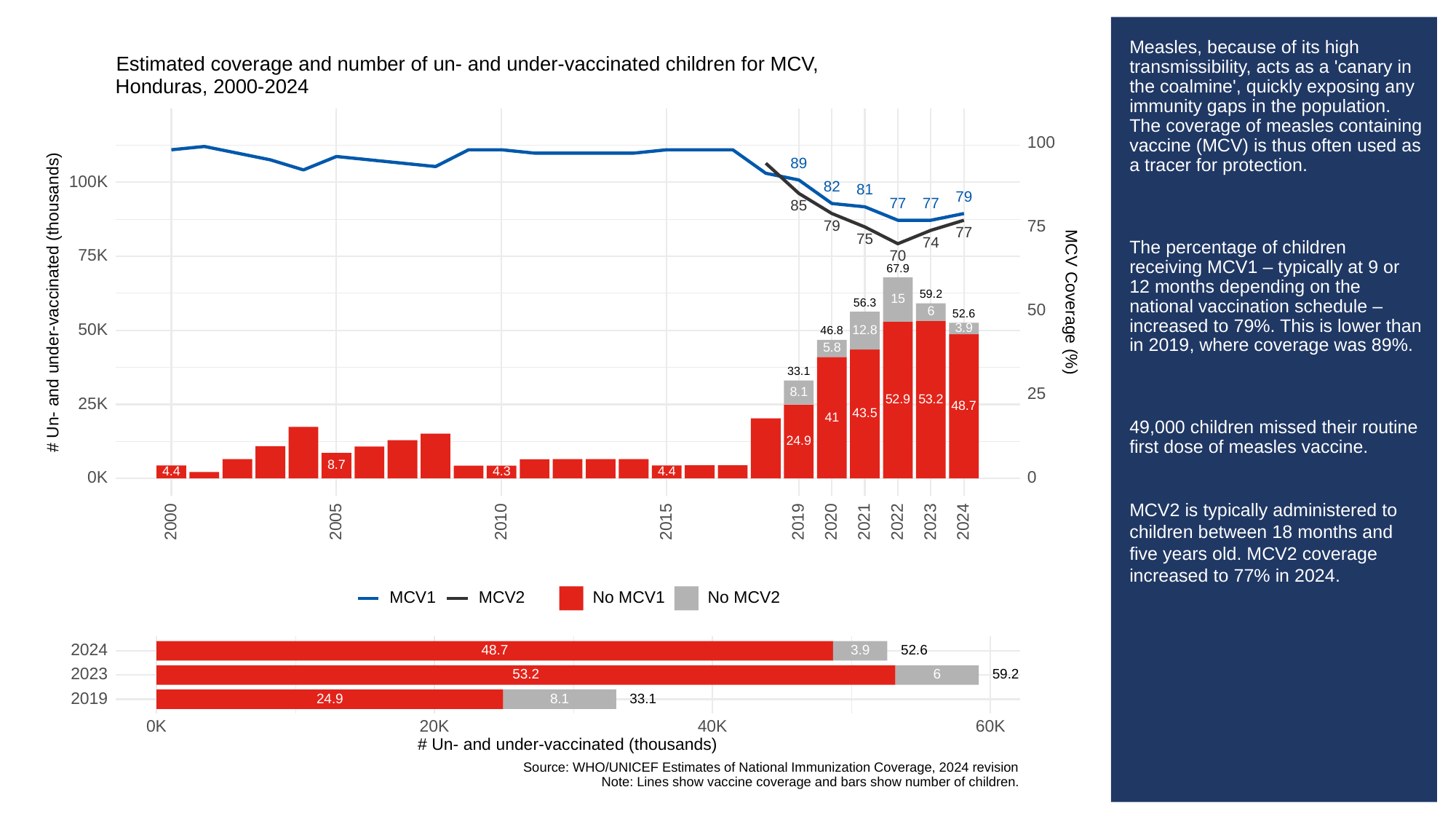

# Measles, because of its high transmissibility, acts as a 'canary in the coalmine', quickly exposing any immunity gaps in the population. The coverage of measles containing vaccine (MCV) is thus often used as a tracer for protection.

The percentage of children receiving MCV1 – typically at 9 or 12 months depending on the national vaccination schedule – increased to 79%. This is lower than in 2019, where coverage was 89%.

49,000 children missed their routine first dose of measles vaccine.

MCV2 is typically administered to children between 18 months and five years old. MCV2 coverage increased to 77% in 2024.

Estimated coverage and number of un- and under-vaccinated children for MCV,
Honduras, 2000-2024

100

89

100K
82

81
79
77
77
85

79
75
77
75
74
75K
70

67.9

59.2

# Un- and under-vaccinated (thousands)
MCV Coverage (%)
15
56.3

50
6
52.6

3.9
50K
12.8
46.8

5.8

33.1

8.1
25
53.2
52.9
25K
48.7

43.5
41

24.9

8.7

4.3
4.4
4.4

0K
0

2023
2000
2005
2010
2015
2019
2020
2021
2022
2024

MCV1
MCV2
No MCV1
No MCV2

2024
3.9
48.7
52.6

2023
53.2
6
59.2

2019
33.1
24.9
8.1

0K
20K
40K
60K
# Un- and under-vaccinated (thousands)
Source: WHO/UNICEF Estimates of National Immunization Coverage, 2024 revision
Note: Lines show vaccine coverage and bars show number of children.